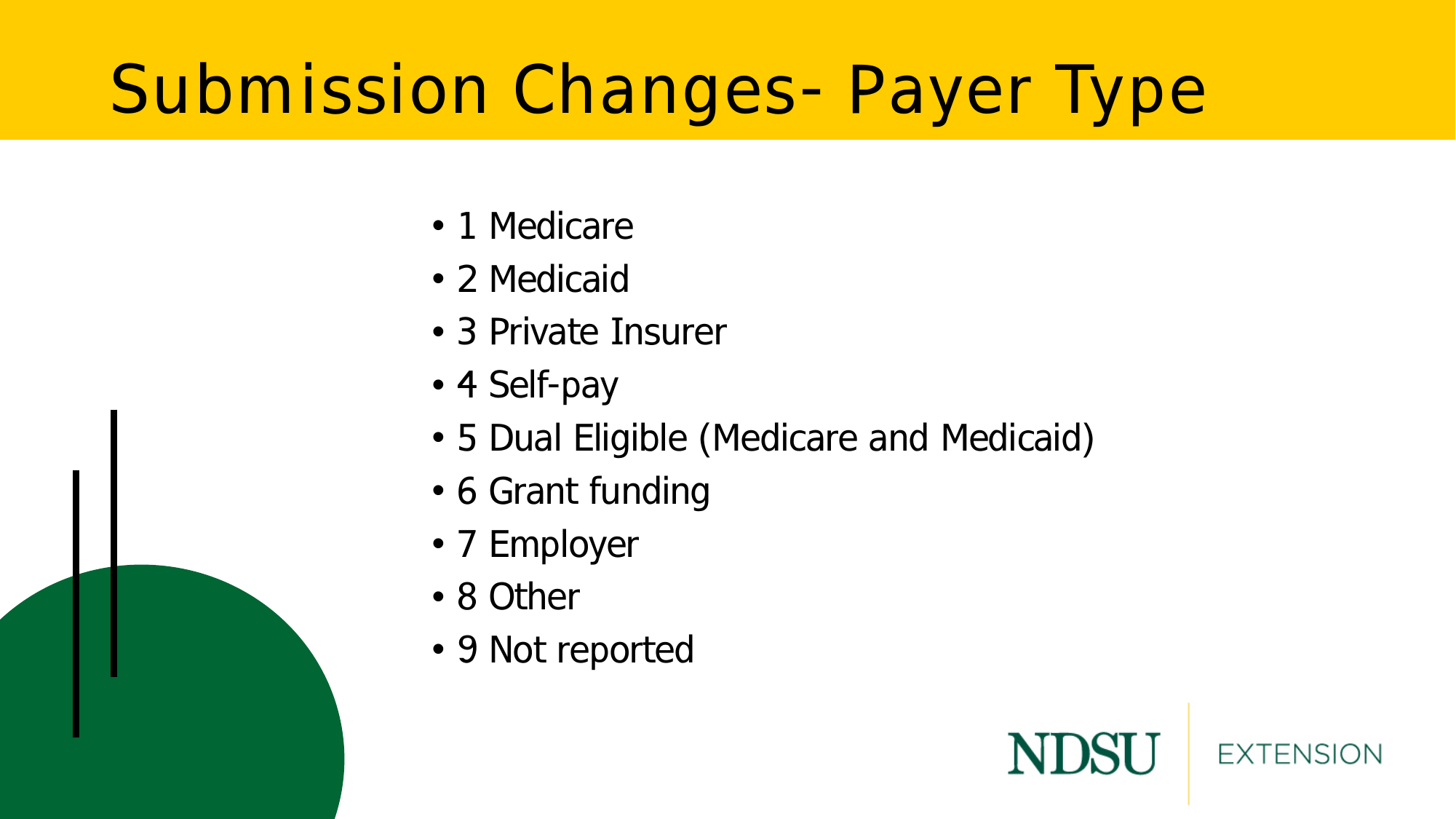

# Submission Changes- Payer Type
1 Medicare
2 Medicaid
3 Private Insurer
4 Self-pay
5 Dual Eligible (Medicare and Medicaid)
6 Grant funding
7 Employer
8 Other
9 Not reported